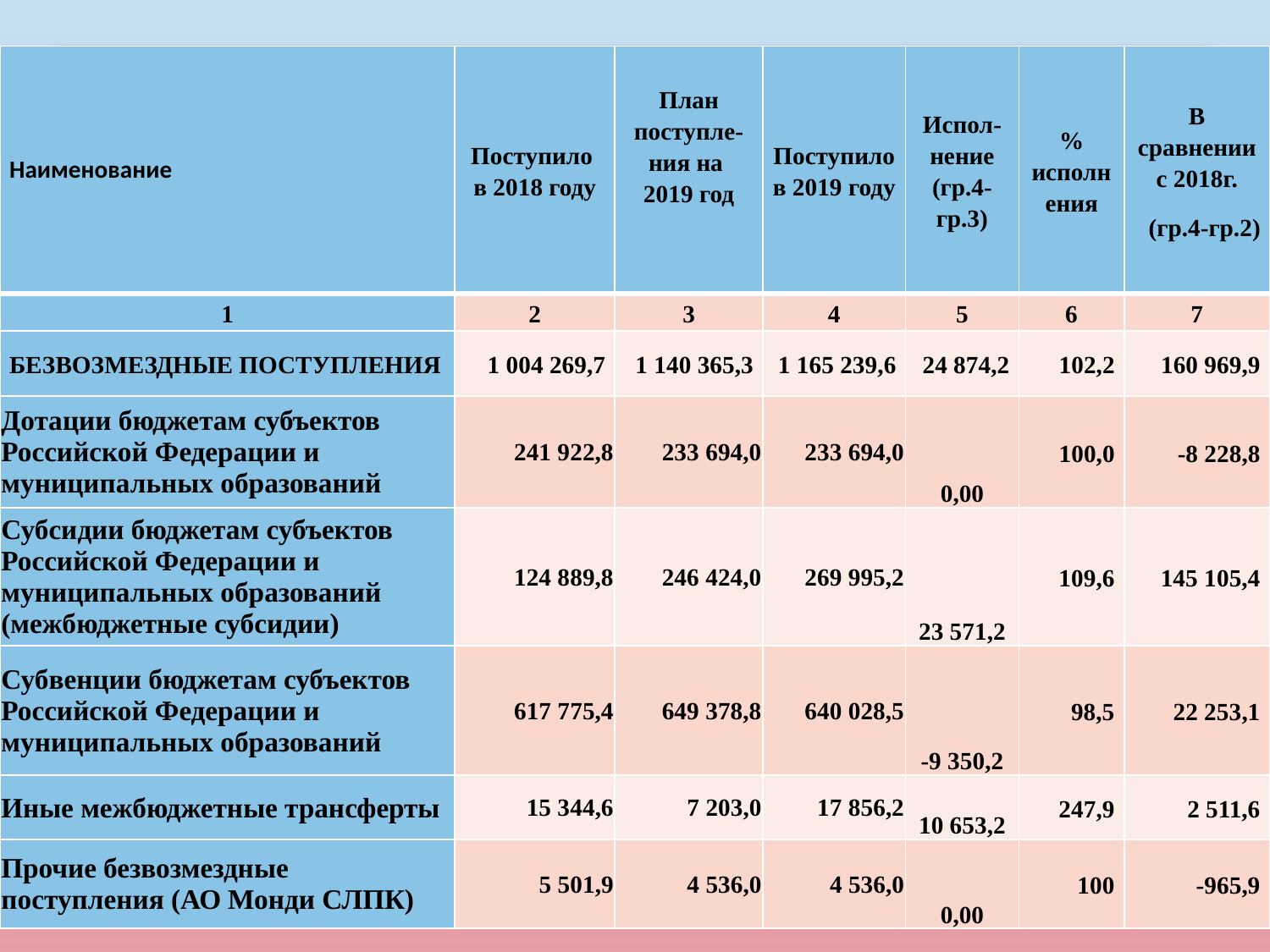

# БЕЗВОЗМЕЗДНЫЕ ПОСТУПЛЕНИЯ ЗА  2018-2019 годы, тыс.руб. руб.
| Наименование | Поступило в 2018 году | План поступле-ния на 2019 год | Поступило в 2019 году | Испол-нение (гр.4-гр.3) | % исполнения | В сравнении с 2018г. (гр.4-гр.2) |
| --- | --- | --- | --- | --- | --- | --- |
| 1 | 2 | 3 | 4 | 5 | 6 | 7 |
| БЕЗВОЗМЕЗДНЫЕ ПОСТУПЛЕНИЯ | 1 004 269,7 | 1 140 365,3 | 1 165 239,6 | 24 874,2 | 102,2 | 160 969,9 |
| Дотации бюджетам субъектов Российской Федерации и муниципальных образований | 241 922,8 | 233 694,0 | 233 694,0 | 0,00 | 100,0 | -8 228,8 |
| Субсидии бюджетам субъектов Российской Федерации и муниципальных образований (межбюджетные субсидии) | 124 889,8 | 246 424,0 | 269 995,2 | 23 571,2 | 109,6 | 145 105,4 |
| Субвенции бюджетам субъектов Российской Федерации и муниципальных образований | 617 775,4 | 649 378,8 | 640 028,5 | -9 350,2 | 98,5 | 22 253,1 |
| Иные межбюджетные трансферты | 15 344,6 | 7 203,0 | 17 856,2 | 10 653,2 | 247,9 | 2 511,6 |
| Прочие безвозмездные поступления (АО Монди СЛПК) | 5 501,9 | 4 536,0 | 4 536,0 | 0,00 | 100 | -965,9 |
8